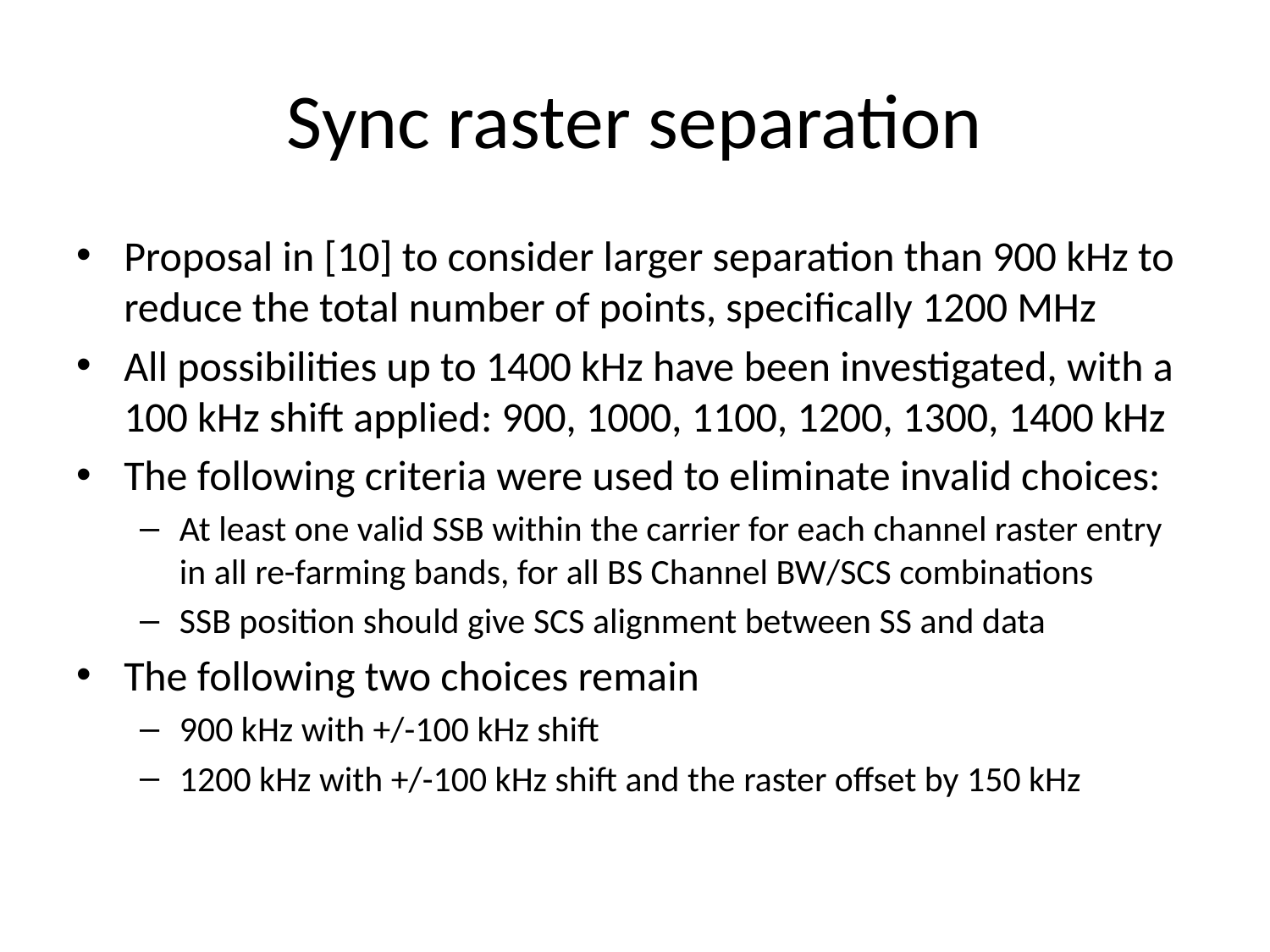

# Sync raster separation
Proposal in [10] to consider larger separation than 900 kHz to reduce the total number of points, specifically 1200 MHz
All possibilities up to 1400 kHz have been investigated, with a 100 kHz shift applied: 900, 1000, 1100, 1200, 1300, 1400 kHz
The following criteria were used to eliminate invalid choices:
At least one valid SSB within the carrier for each channel raster entry in all re-farming bands, for all BS Channel BW/SCS combinations
SSB position should give SCS alignment between SS and data
The following two choices remain
900 kHz with +/-100 kHz shift
1200 kHz with +/-100 kHz shift and the raster offset by 150 kHz